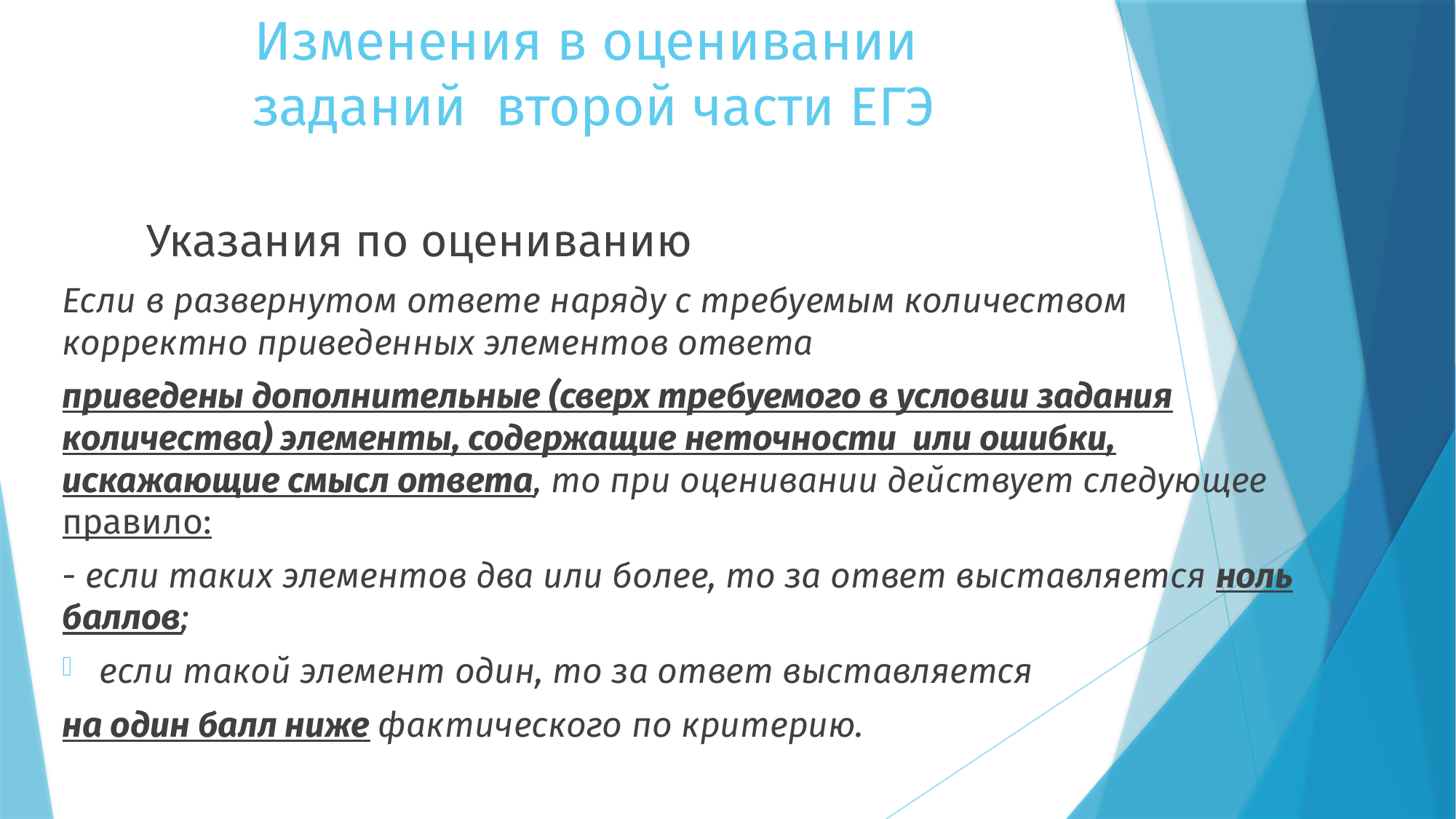

# Изменения в оценивании заданий  второй части ЕГЭ
	Указания по оцениванию
Если в развернутом ответе наряду с требуемым количеством корректно приведенных элементов ответа
приведены дополнительные (сверх требуемого в условии задания количества) элементы, содержащие неточности  или ошибки, искажающие смысл ответа, то при оценивании действует следующее правило:
- если таких элементов два или более, то за ответ выставляется ноль баллов;
если такой элемент один, то за ответ выставляется
на один балл ниже фактического по критерию.